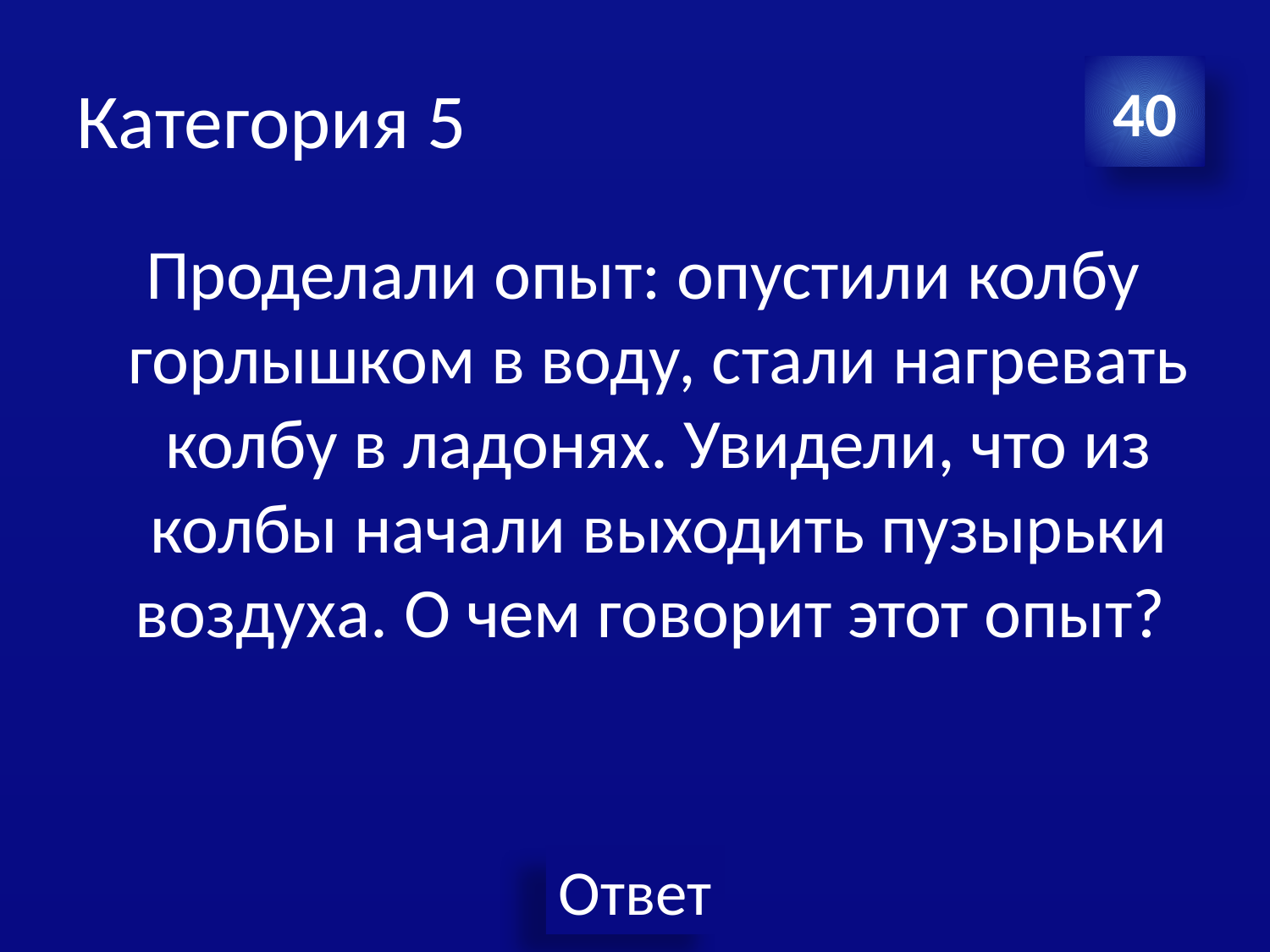

# Категория 5
40
 Проделали опыт: опустили колбу горлышком в воду, стали нагревать колбу в ладонях. Увидели, что из колбы начали выходить пузырьки воздуха. О чем говорит этот опыт?